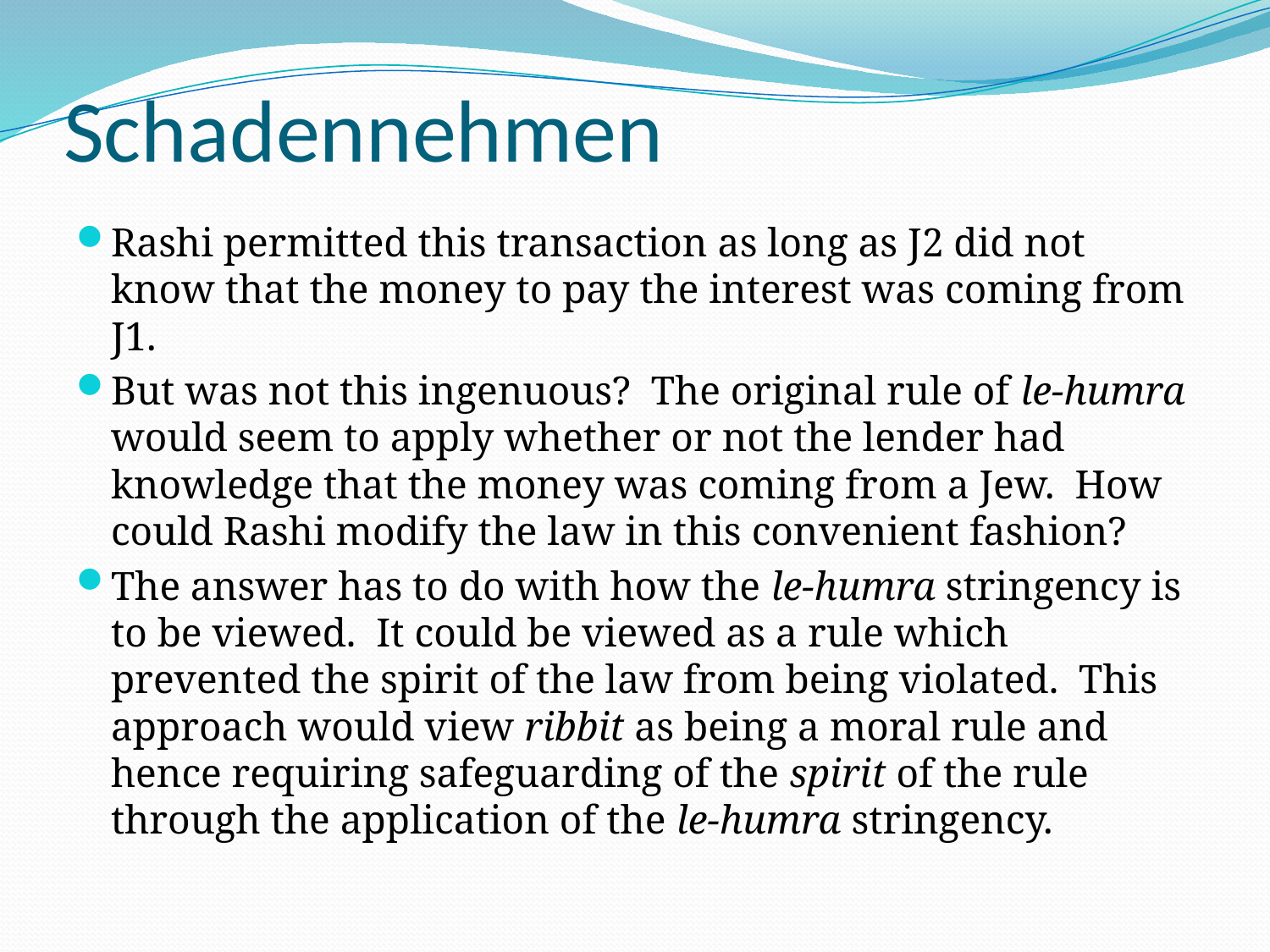

# Schadennehmen
Rashi permitted this transaction as long as J2 did not know that the money to pay the interest was coming from J1.
But was not this ingenuous?  The original rule of le-humra would seem to apply whether or not the lender had knowledge that the money was coming from a Jew.  How could Rashi modify the law in this convenient fashion?
The answer has to do with how the le-humra stringency is to be viewed.  It could be viewed as a rule which prevented the spirit of the law from being violated.  This approach would view ribbit as being a moral rule and hence requiring safeguarding of the spirit of the rule through the application of the le-humra stringency.